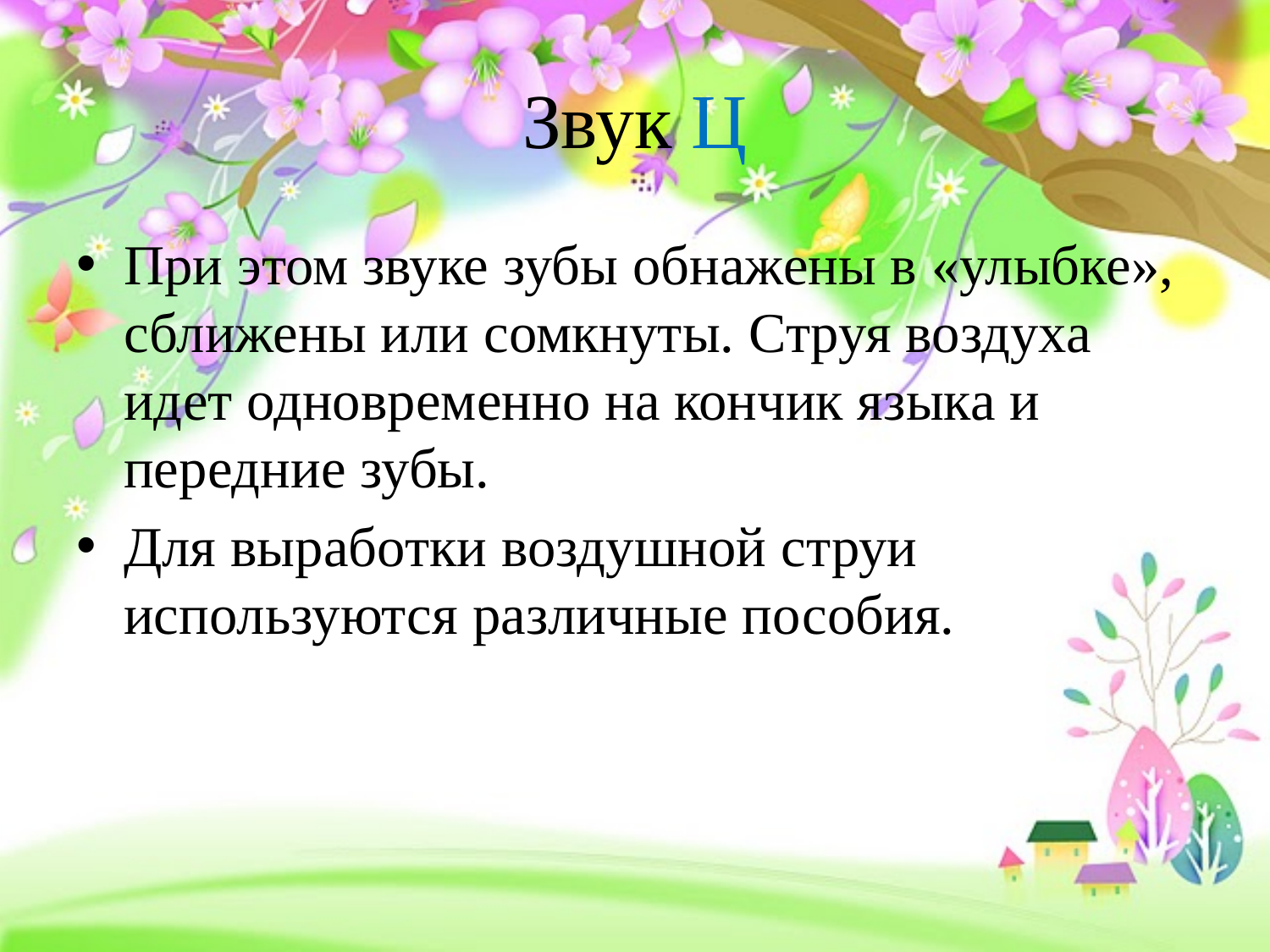

# Звук Ц
При этом звуке зубы обнажены в «улыбке», сближены или сомкнуты. Струя воздуха идет одновременно на кончик языка и передние зубы.
Для выработки воздушной струи используются различные пособия.